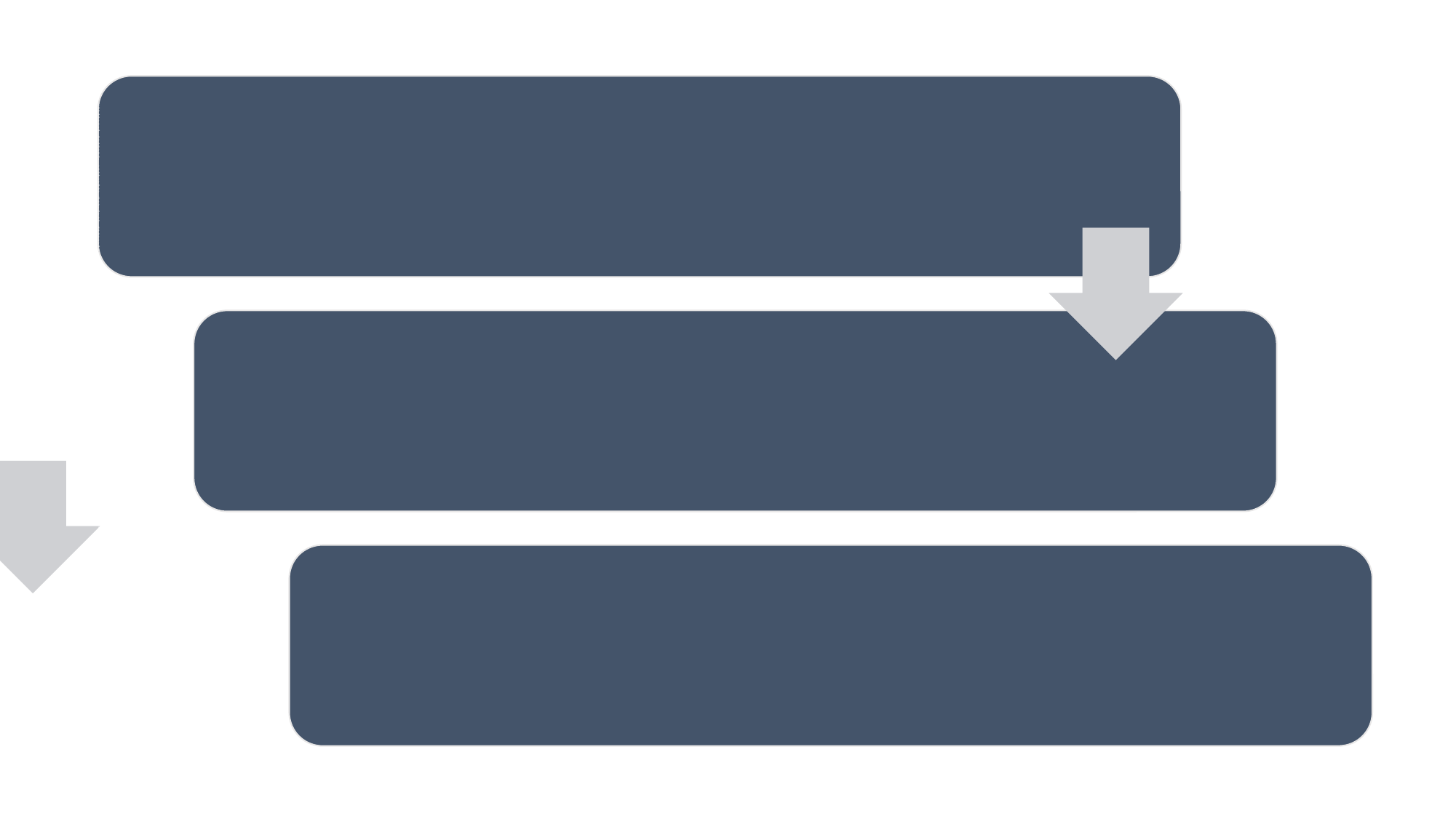

Сыныптағы пәндерді салыстыру берілген қарастыру үшін маңызды критерийлер бойынша жүзеге асырылады, ал бір критерий бойынша салыстырылатын пәндерді басқа критерий бойынша салыстыруға болмайды.